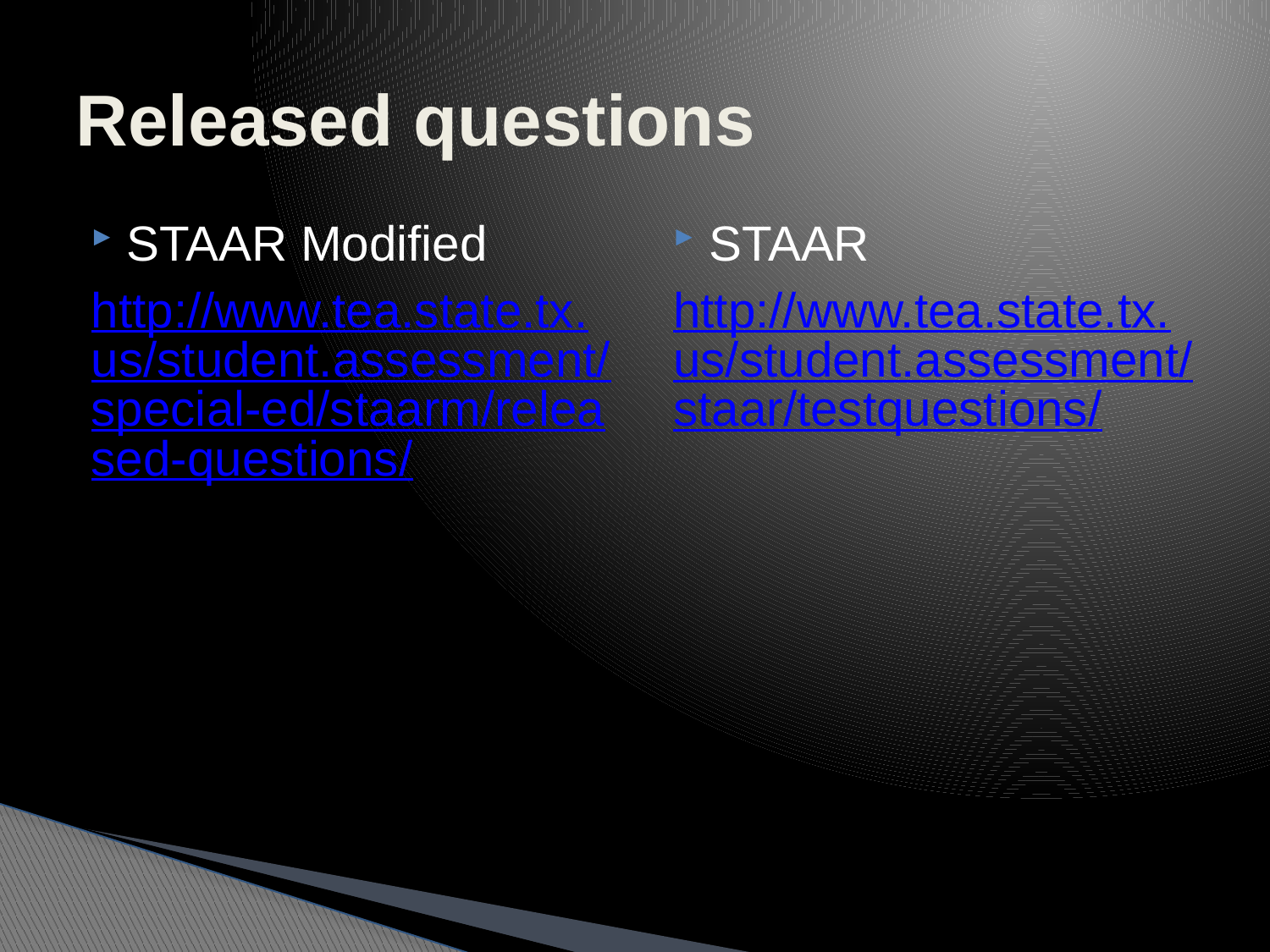

# Released questions
STAAR Modified
http://www.tea.state.tx.us/student.assessment/special-ed/staarm/released-questions/
STAAR
http://www.tea.state.tx.us/student.assessment/staar/testquestions/